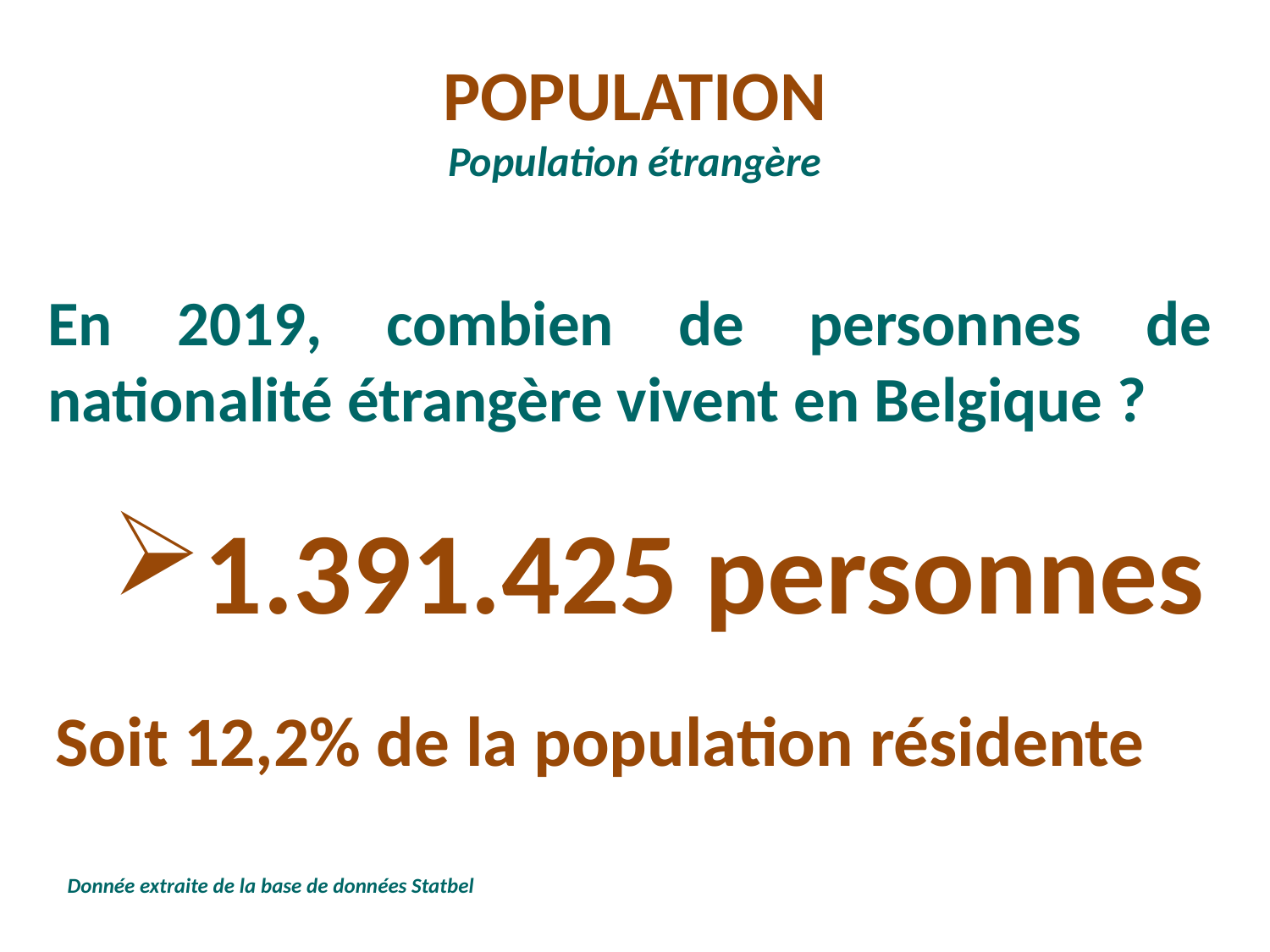

# POPULATION Population étrangère
En 2019, combien de personnes de nationalité étrangère vivent en Belgique ?

1.391.425 personnes

Soit 12,2% de la population résidente

Donnée extraite de la base de données Statbel